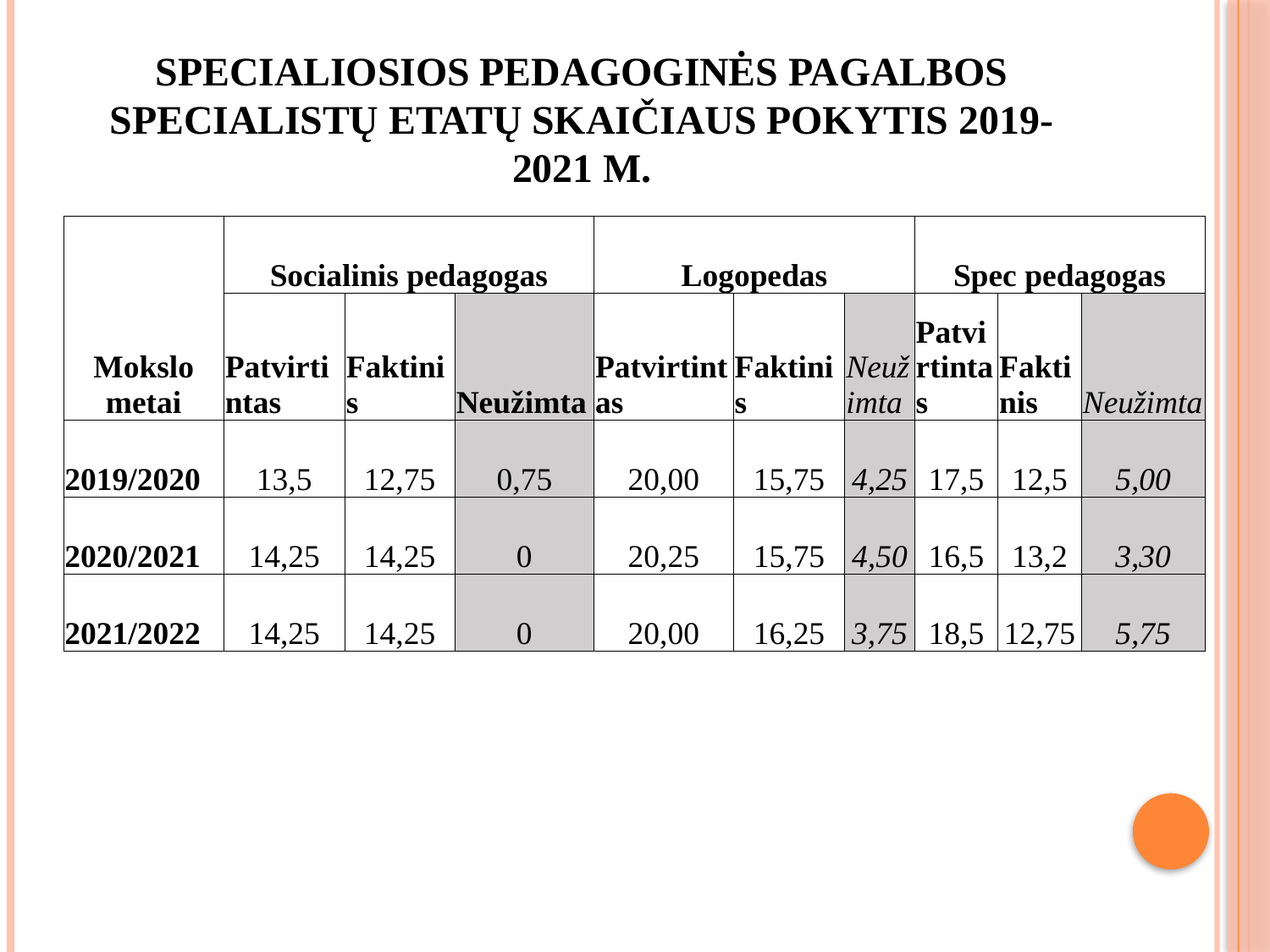

# Specialiosios pedagoginės pagalbos specialistų etatų skaičiaus pokytis 2019-2021 m.
| Mokslo metai | Socialinis pedagogas |  |  | Logopedas |  |  | Spec pedagogas |  |  |
| --- | --- | --- | --- | --- | --- | --- | --- | --- | --- |
|  | Patvirtintas | Faktinis | Neužimta | Patvirtintas | Faktinis | Neužimta | Patvirtintas | Faktinis | Neužimta |
| 2019/2020 | 13,5 | 12,75 | 0,75 | 20,00 | 15,75 | 4,25 | 17,5 | 12,5 | 5,00 |
| 2020/2021 | 14,25 | 14,25 | 0 | 20,25 | 15,75 | 4,50 | 16,5 | 13,2 | 3,30 |
| 2021/2022 | 14,25 | 14,25 | 0 | 20,00 | 16,25 | 3,75 | 18,5 | 12,75 | 5,75 |